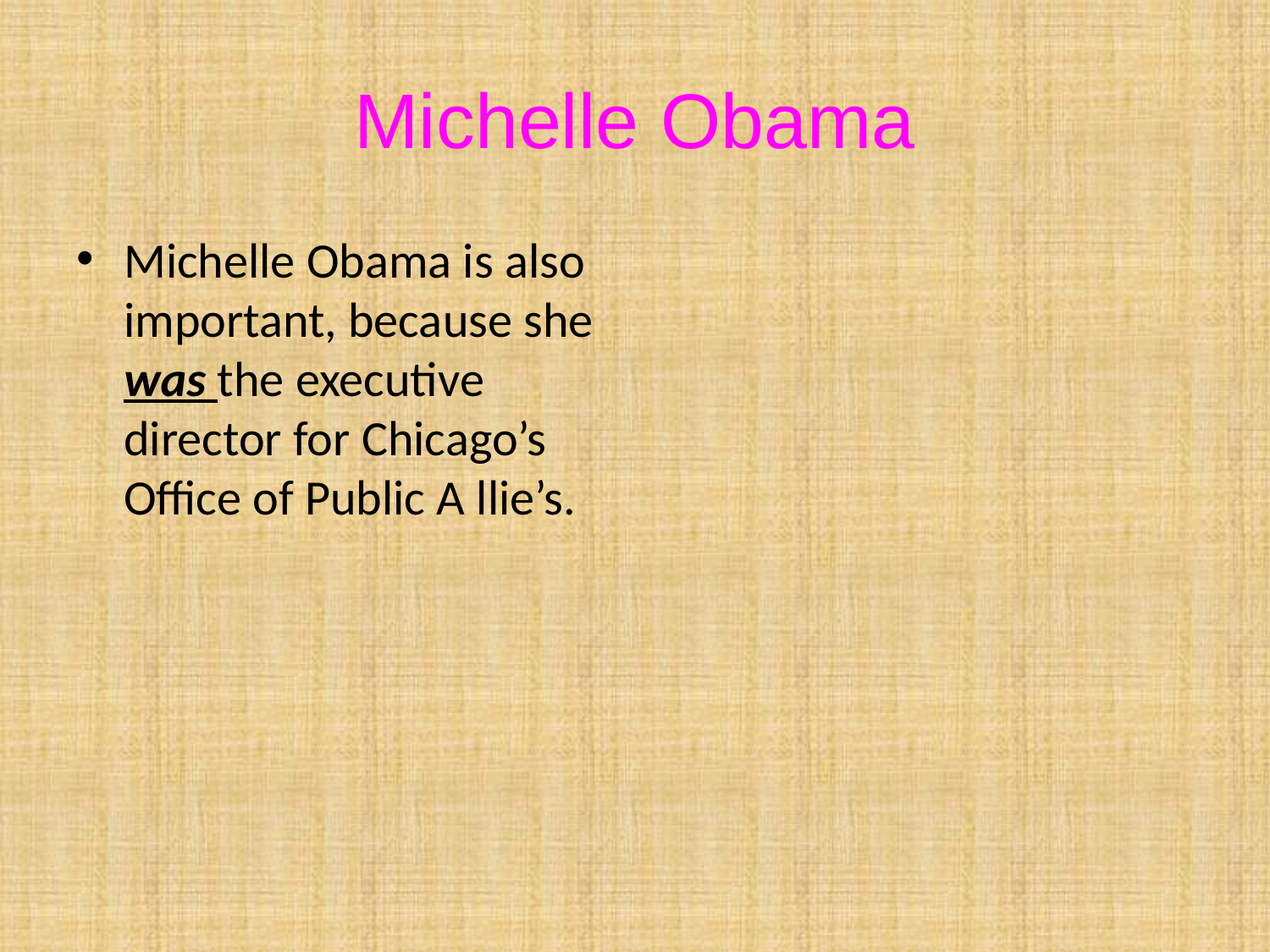

# Michelle Obama
Michelle Obama is also important, because she was the executive director for Chicago’s Office of Public A llie’s.